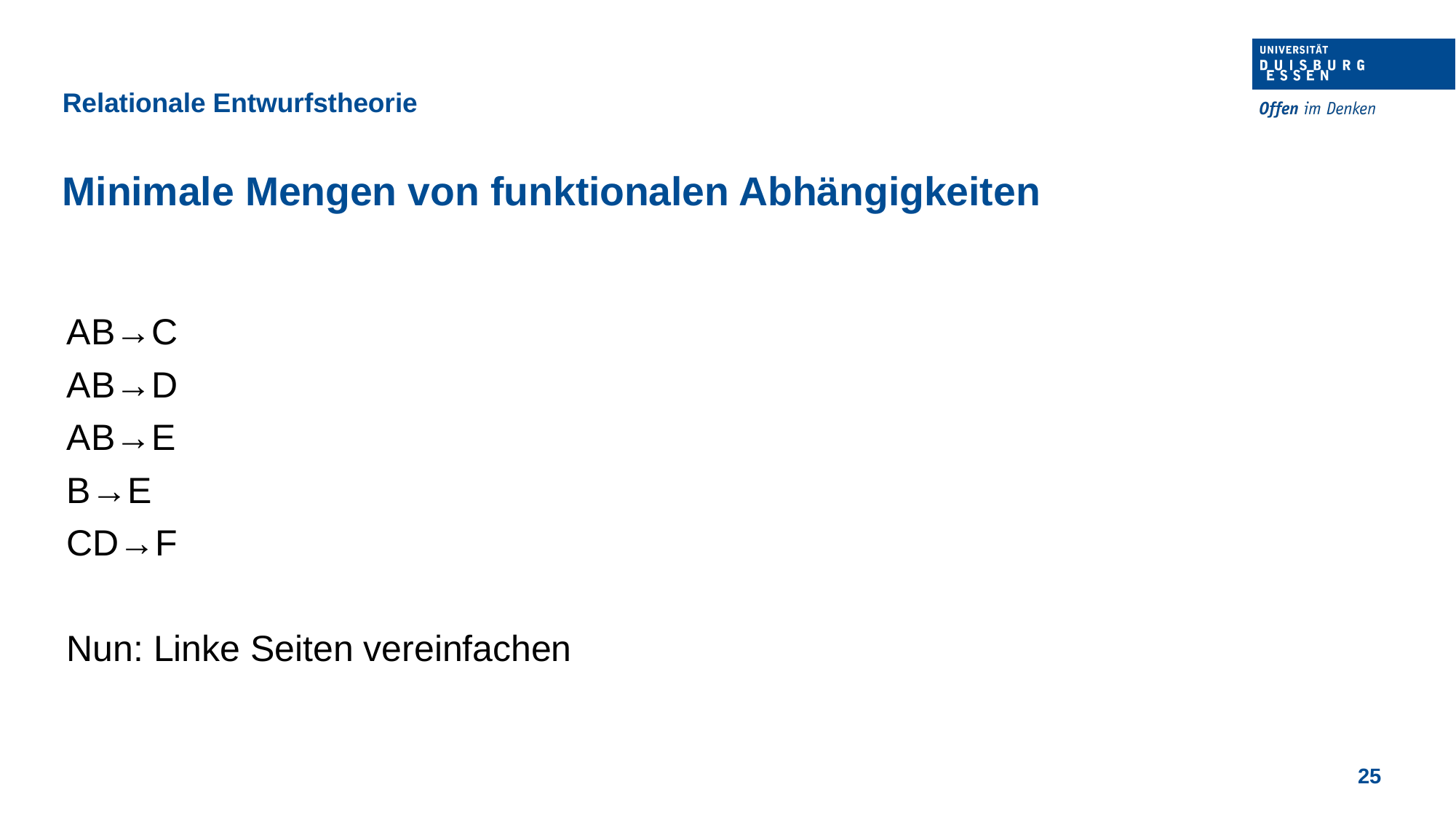

Relationale Entwurfstheorie
Minimale Mengen von funktionalen Abhängigkeiten
AB→C
AB→D
AB→E
B→E
CD→F

Nun: Linke Seiten vereinfachen
25